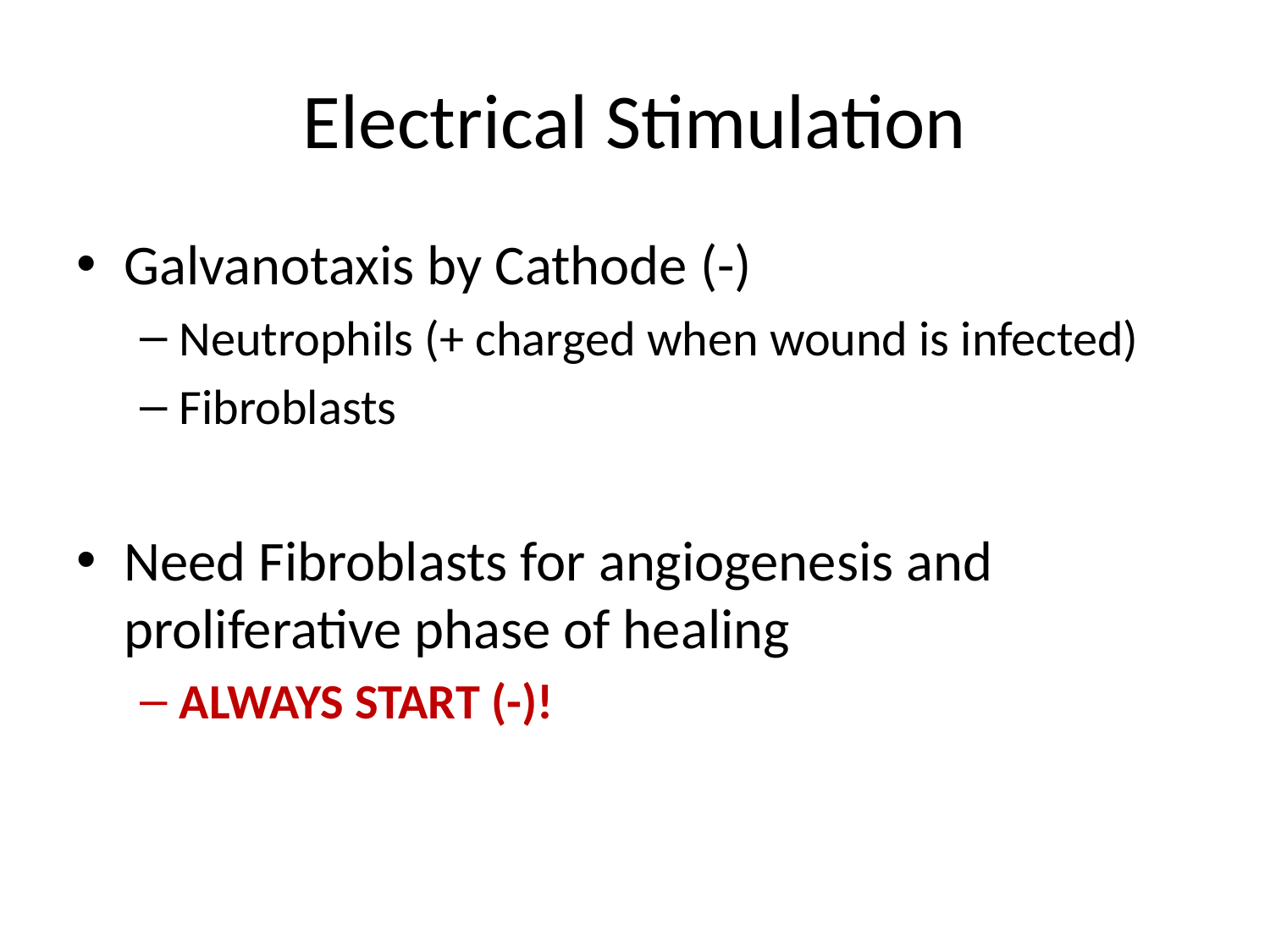

# Electrical Stimulation
Galvanotaxis by Cathode (-)
Neutrophils (+ charged when wound is infected)
Fibroblasts

Need Fibroblasts for angiogenesis and proliferative phase of healing
ALWAYS START (-)!